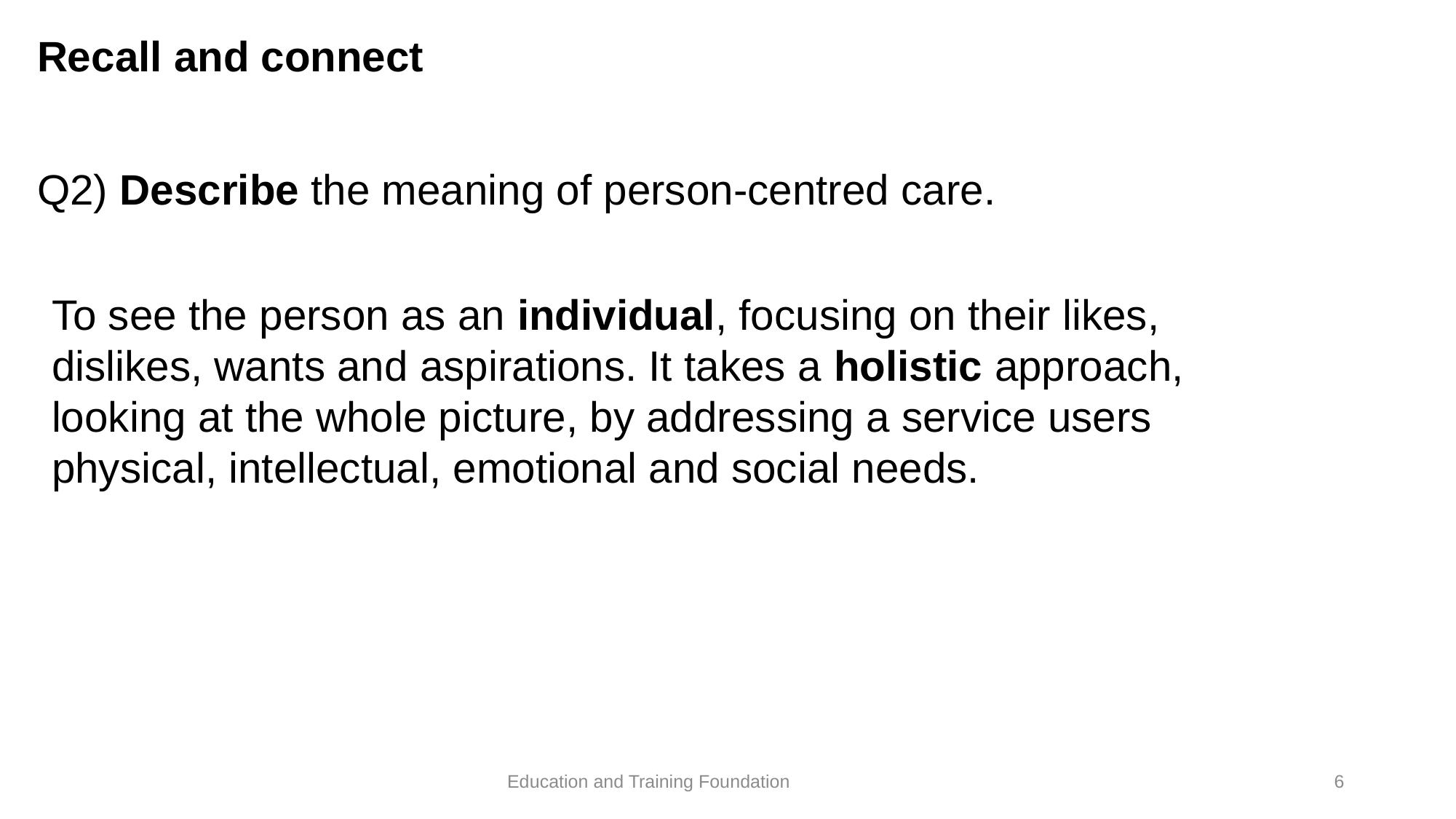

# Recall and connect
Q2) Describe the meaning of person-centred care.

To see the person as an individual, focusing on their likes, dislikes, wants and aspirations. It takes a holistic approach, looking at the whole picture, by addressing a service users physical, intellectual, emotional and social needs.
6
Education and Training Foundation